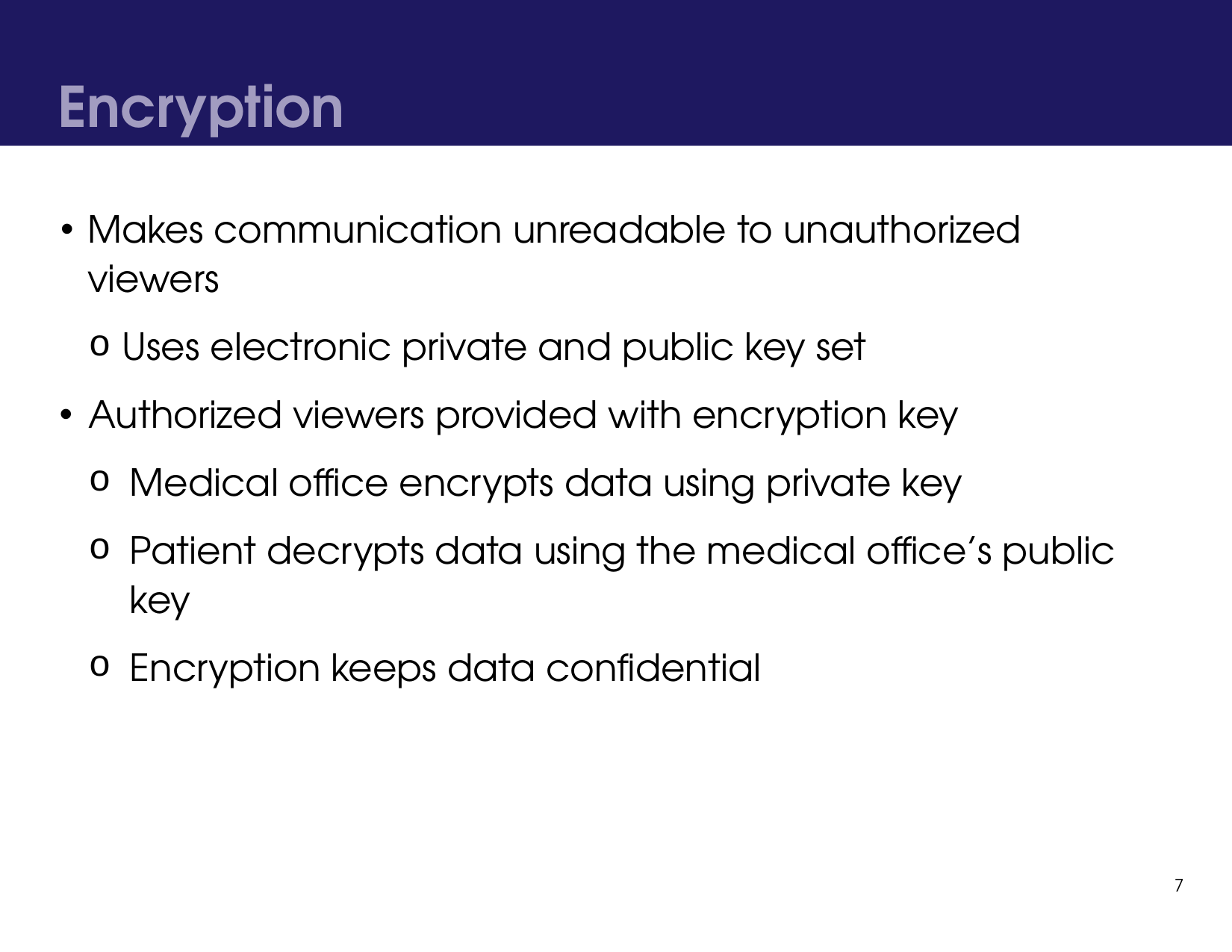

# Encryption
Makes communication unreadable to unauthorized viewers
Uses electronic private and public key set
Authorized viewers provided with encryption key
Medical office encrypts data using private key
Patient decrypts data using the medical office’s public key
Encryption keeps data confidential
7